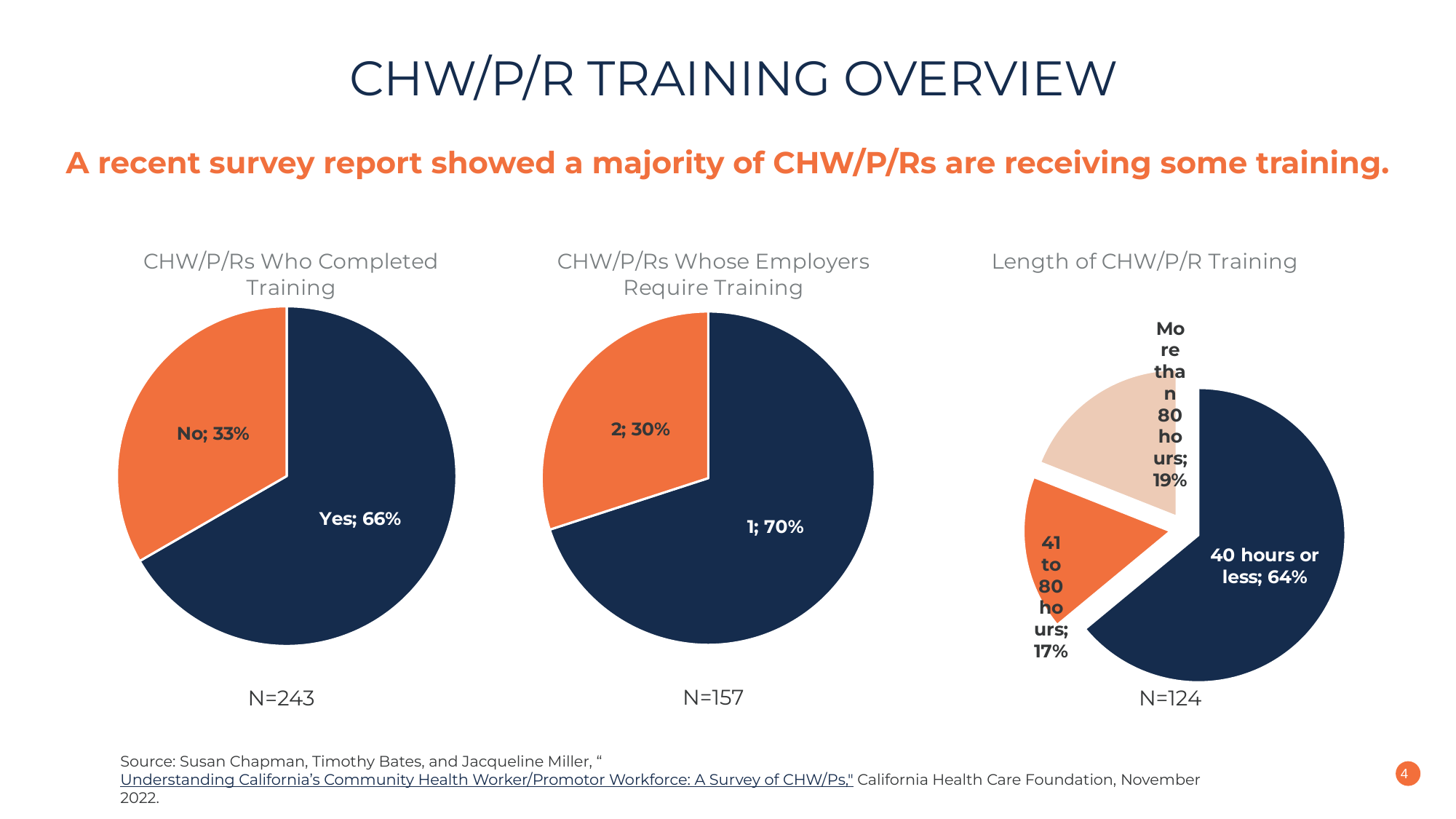

# CHW/P/R training overview
A recent survey report showed a majority of CHW/P/Rs are receiving some training.

### Chart: CHW/P/Rs Who Completed Training

| Category | Completed Training |
|---|---|
| Yes | 0.66 |
| No | 0.33 |

### Chart: CHW/P/Rs Whose Employers Require Training

| Category |  |
|---|---|

### Chart: Length of CHW/P/R Training

| Category | Number of Hours Training |
|---|---|
| 40 hours or less | 0.64 |
| 41 to 80 hours | 0.17 |
| More than 80 hours | 0.19 |
N=157
N=124
N=243
Source: Susan Chapman, Timothy Bates, and Jacqueline Miller, “Understanding California’s Community Health Worker/Promotor Workforce: A Survey of CHW/Ps," California Health Care Foundation, November 2022.